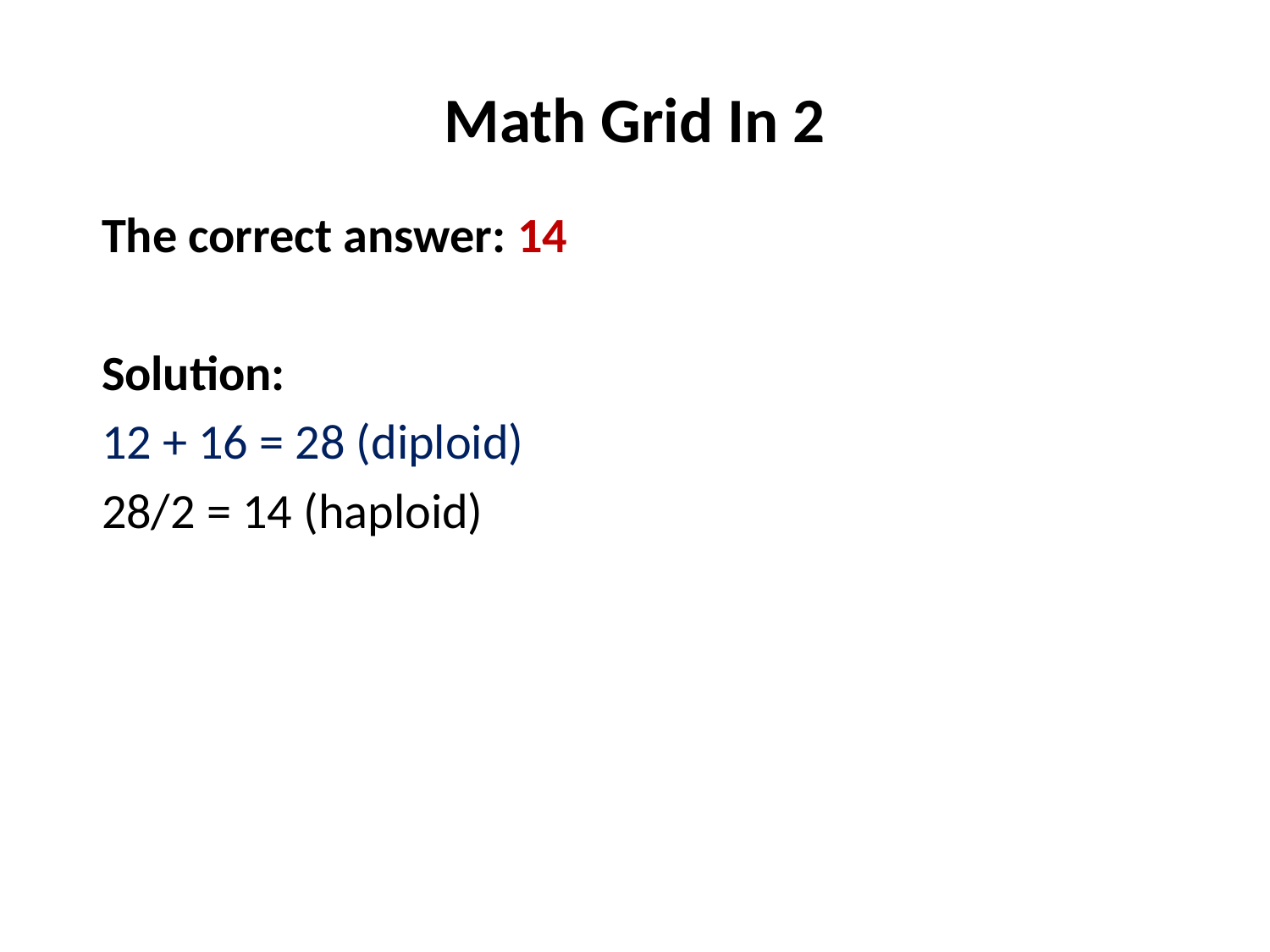

# Math Grid In 2
The correct answer: 14

Solution:
12 + 16 = 28 (diploid)
28/2 = 14 (haploid)